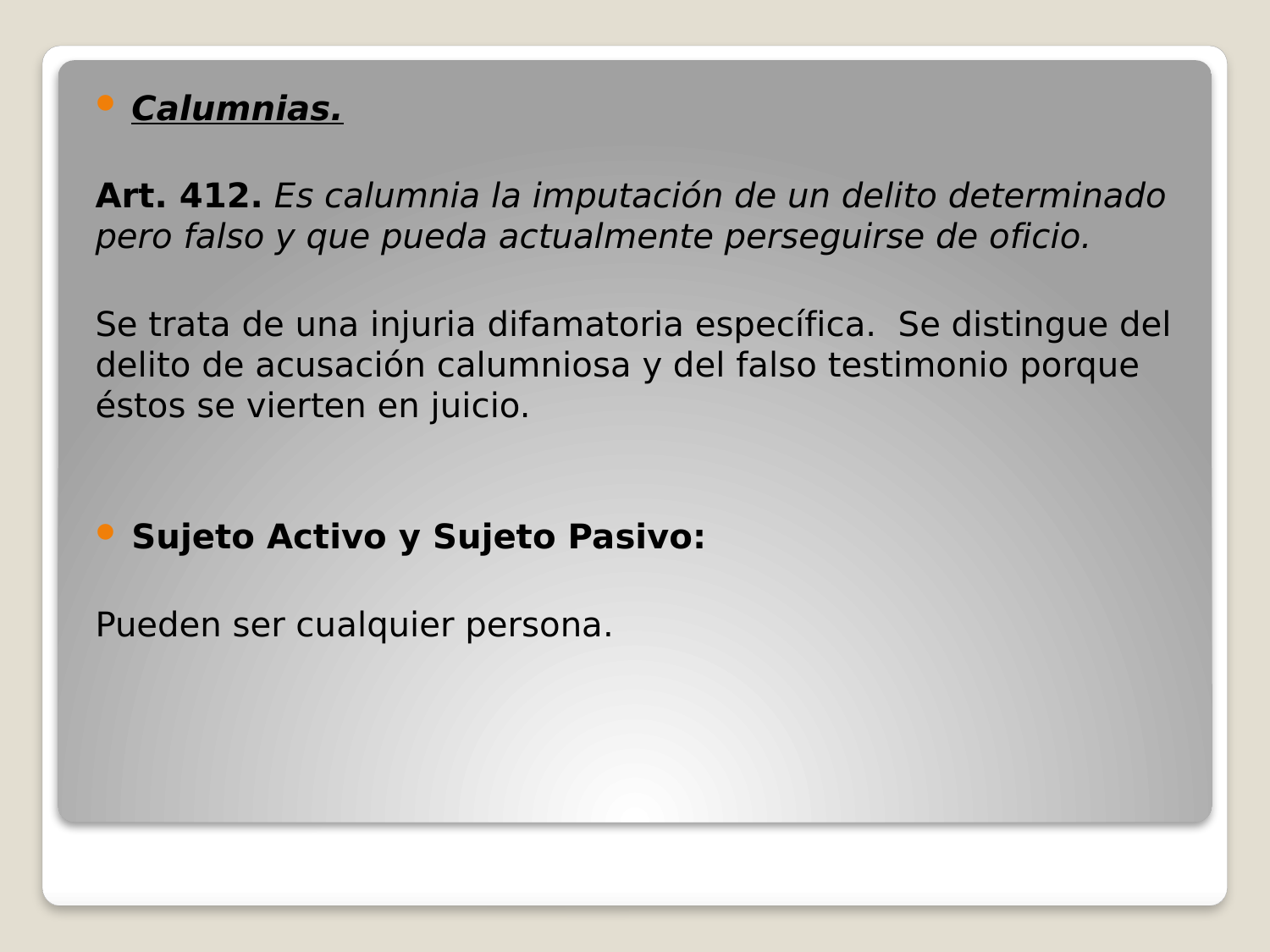

Calumnias.

Art. 412. Es calumnia la imputación de un delito determinado pero falso y que pueda actualmente perseguirse de oficio.

Se trata de una injuria difamatoria específica.  Se distingue del delito de acusación calumniosa y del falso testimonio porque éstos se vierten en juicio.

	Sujeto Activo y Sujeto Pasivo:

Pueden ser cualquier persona.
#